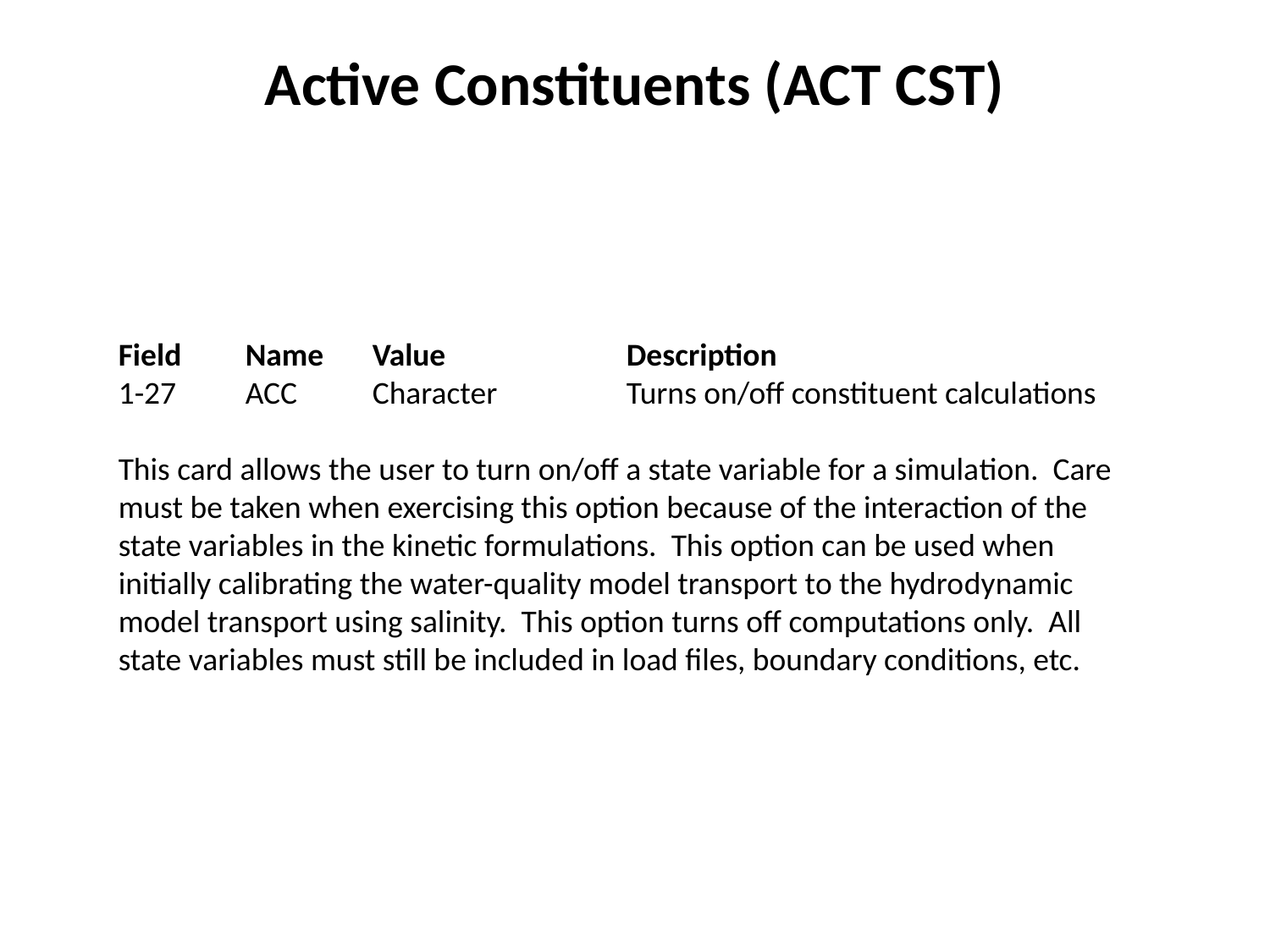

# Active Constituents (ACT CST)
Field	Name	Value		Description
1-27	ACC	Character		Turns on/off constituent calculations

This card allows the user to turn on/off a state variable for a simula­tion.  Care must be taken when exercising this option because of the interaction of the state variables in the kinetic formulations.  This option can be used when initially calibrating the water-quality model transport to the hydro­dynamic model transport using salinity.  This option turns off computations only.  All state variables must still be included in load files, boundary conditions, etc.